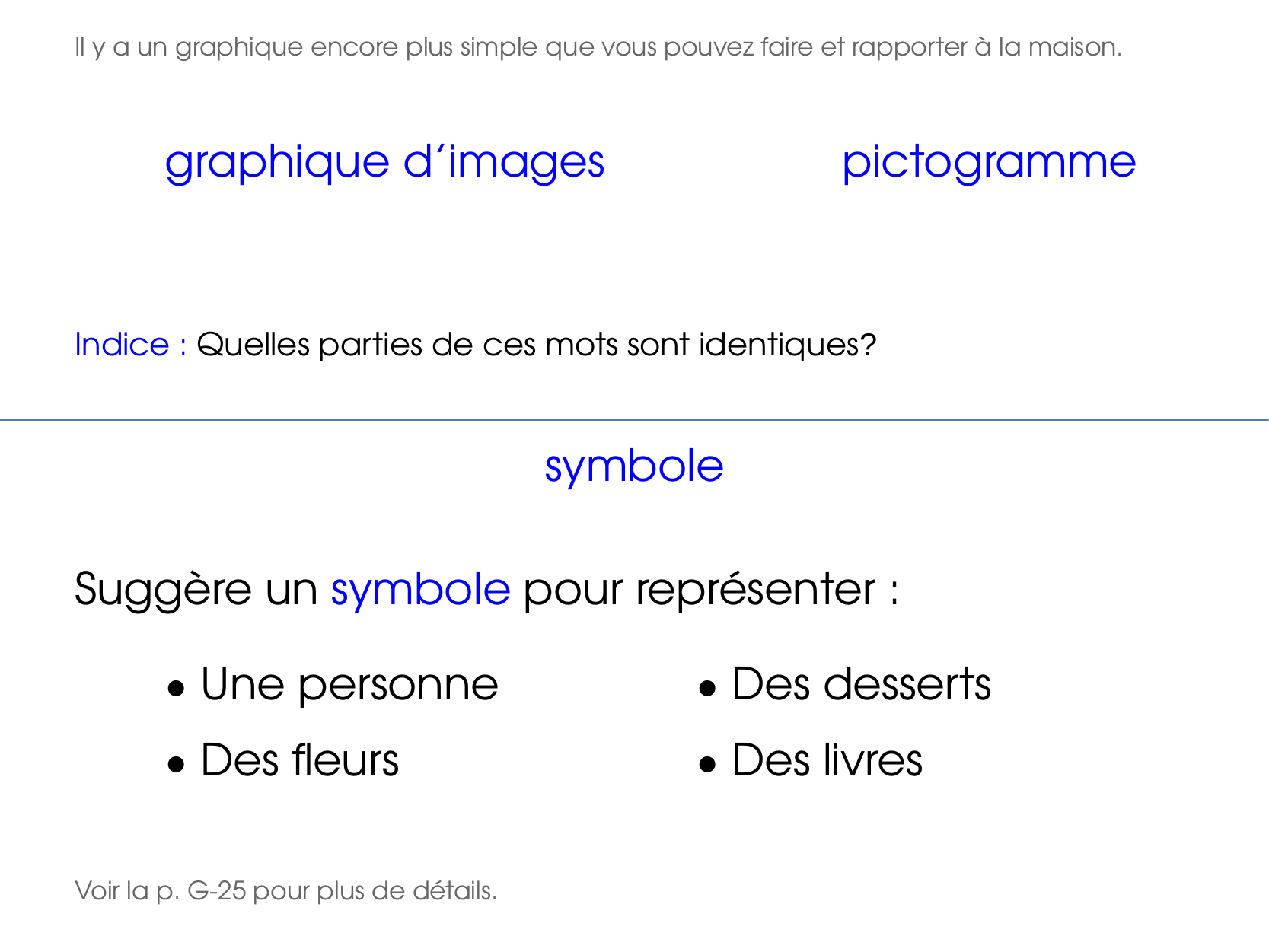

Il y a un graphique encore plus simple que vous pouvez faire et rapporter à la maison.
graphique d’images
pictogramme
Indice : Quelles parties de ces mots sont identiques?
symbole
Suggère un symbole pour représenter :
• Une personne
• Des fleurs
• Des desserts
• Des livres
Voir la p. G-25 pour plus de détails.